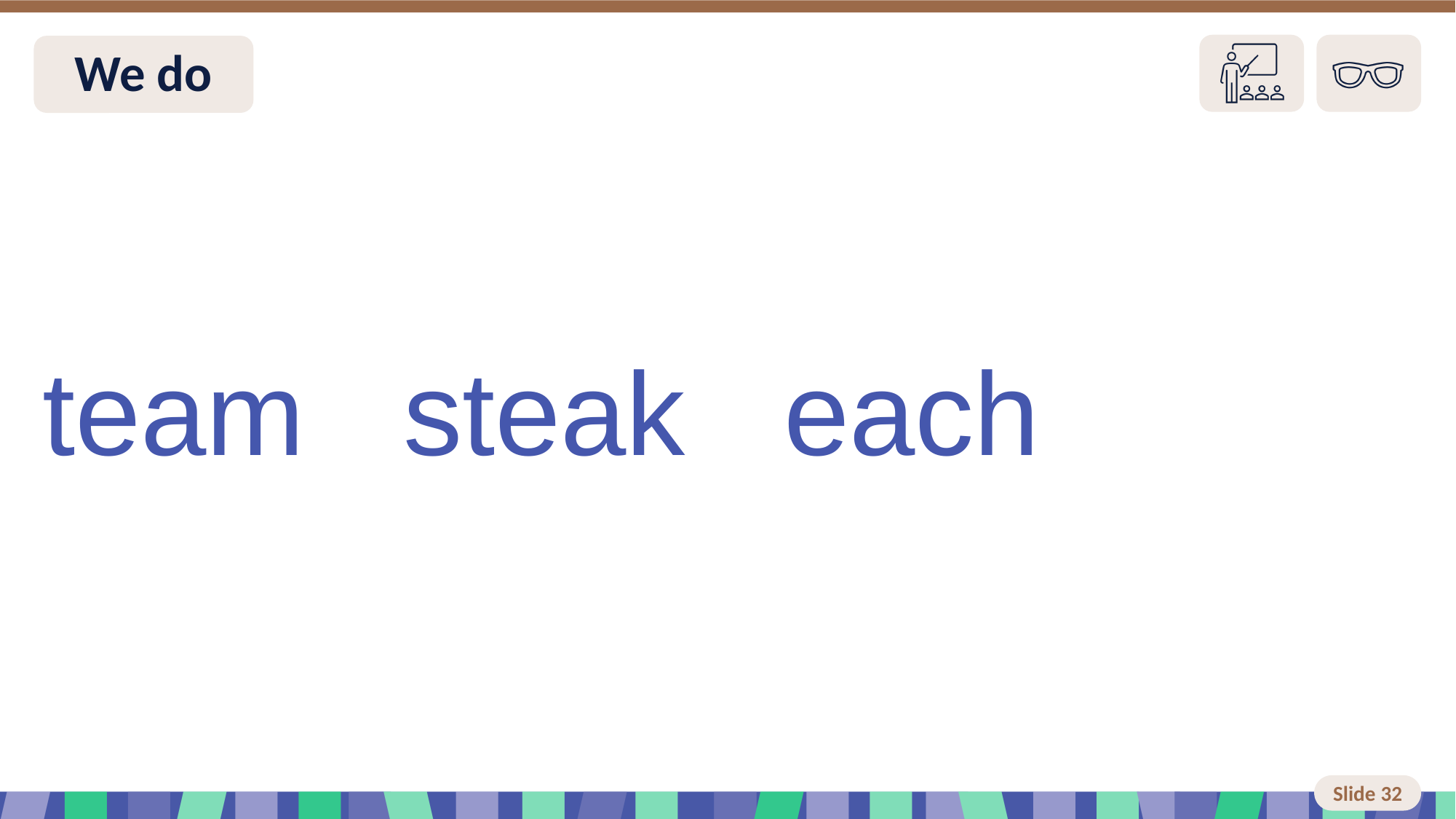

# Slide 32 We do
team   steak   each